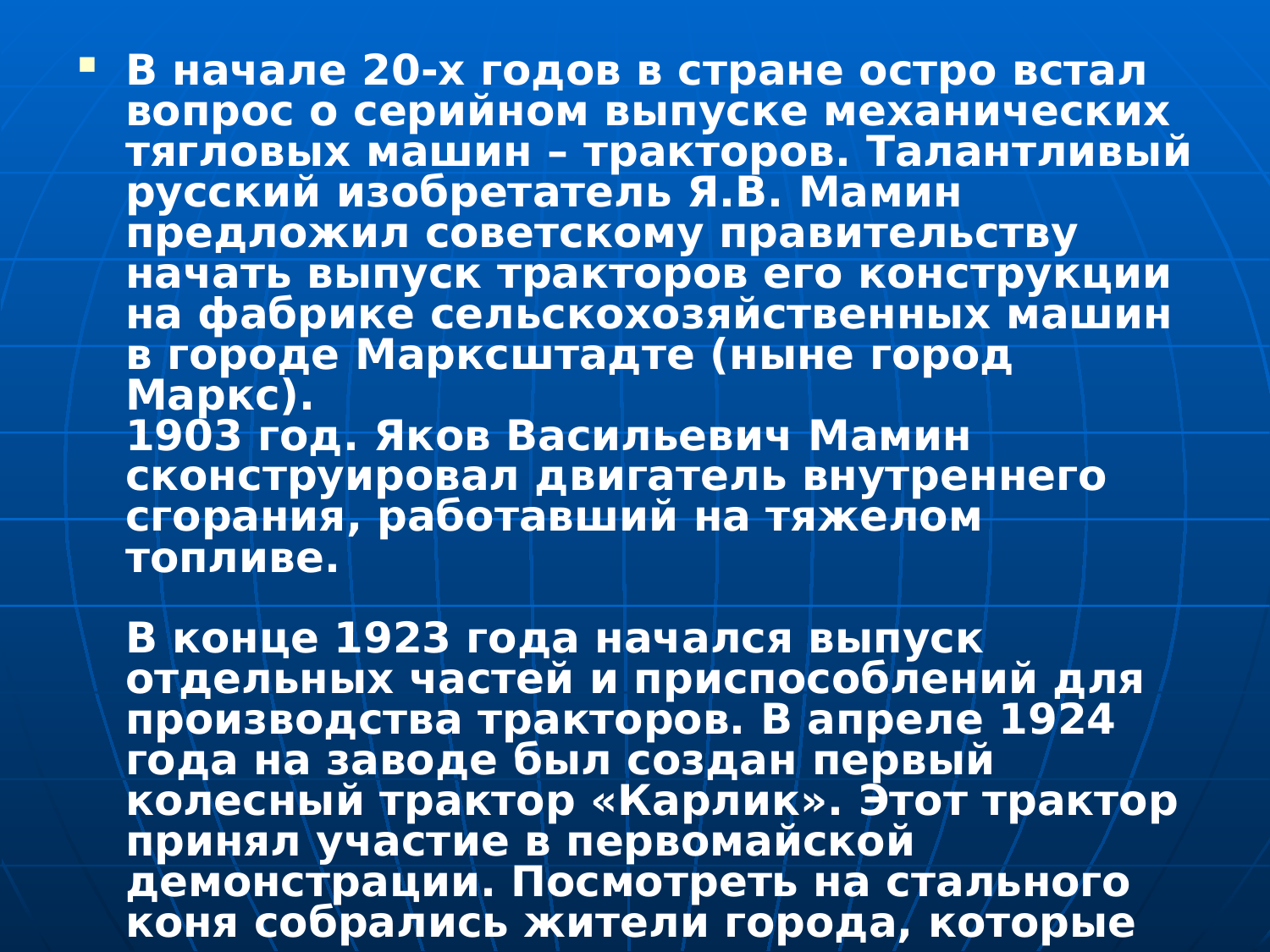

В начале 20-х годов в стране остро встал вопрос о серийном выпуске механических тягловых машин – тракторов. Талантливый русский изобретатель Я.В. Мамин предложил советскому правительству начать выпуск тракторов его конструкции на фабрике сельскохозяйственных машин в городе Марксштадте (ныне город Маркс). 
1903 год. Яков Васильевич Мамин сконструировал двигатель внутреннего сгорания, работавший на тяжелом топливе.
В конце 1923 года начался выпуск отдельных частей и приспособлений для производства тракторов. В апреле 1924 года на заводе был создан первый колесный трактор «Карлик». Этот трактор принял участие в первомайской демонстрации. Посмотреть на стального коня собрались жители города, которые сопровождали трактор от завода до Интернациональной площади.